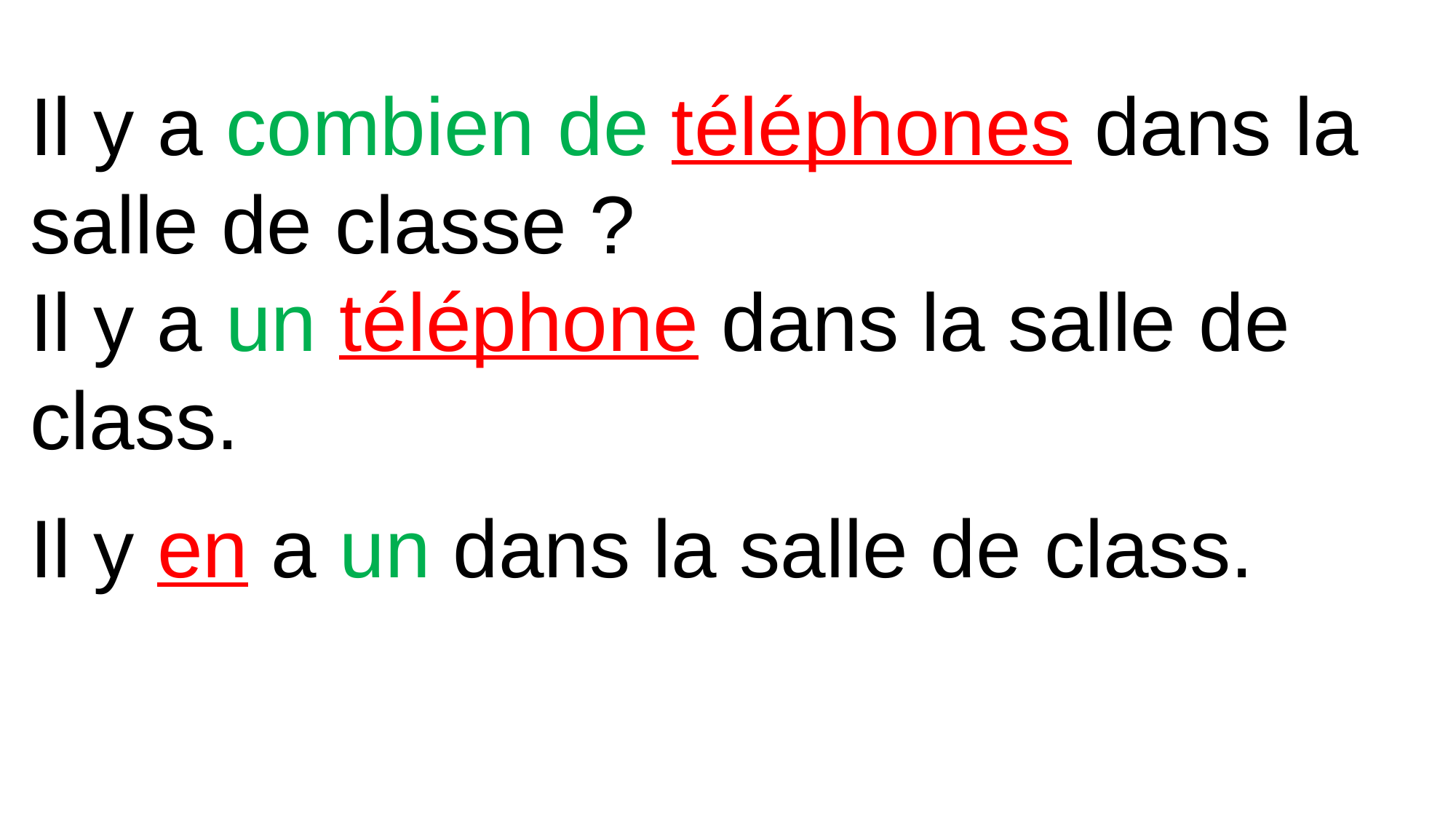

Il y a combien de téléphones dans la salle de classe ?
Il y a un téléphone dans la salle de class.
Il y en a un dans la salle de class.